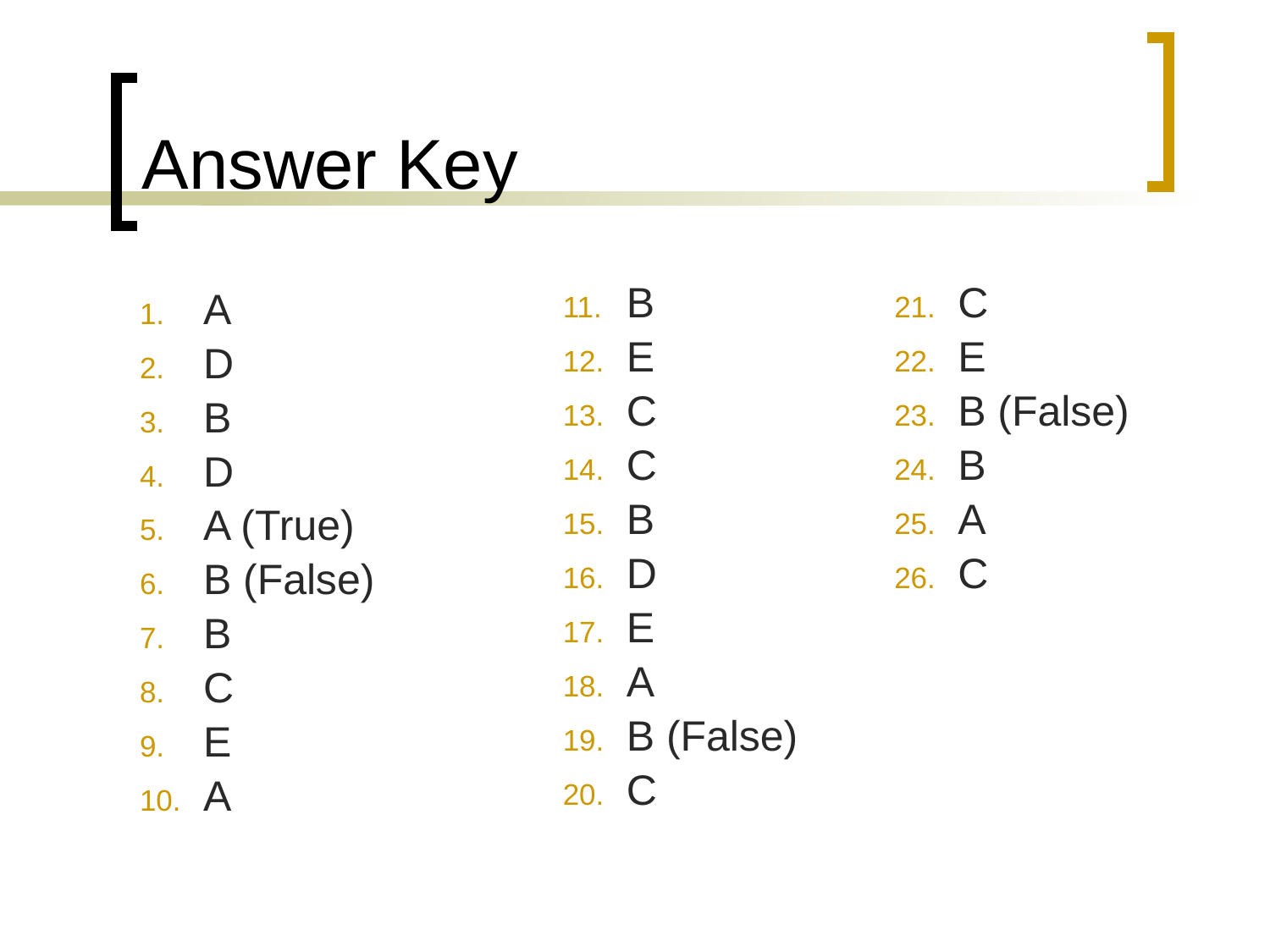

# Answer Key

A
D
B
D
A (True)
B (False)
B
C
E
A

B
E
C
C
B
D
E
A
B (False)
C

C
E
B (False)
B
A
C